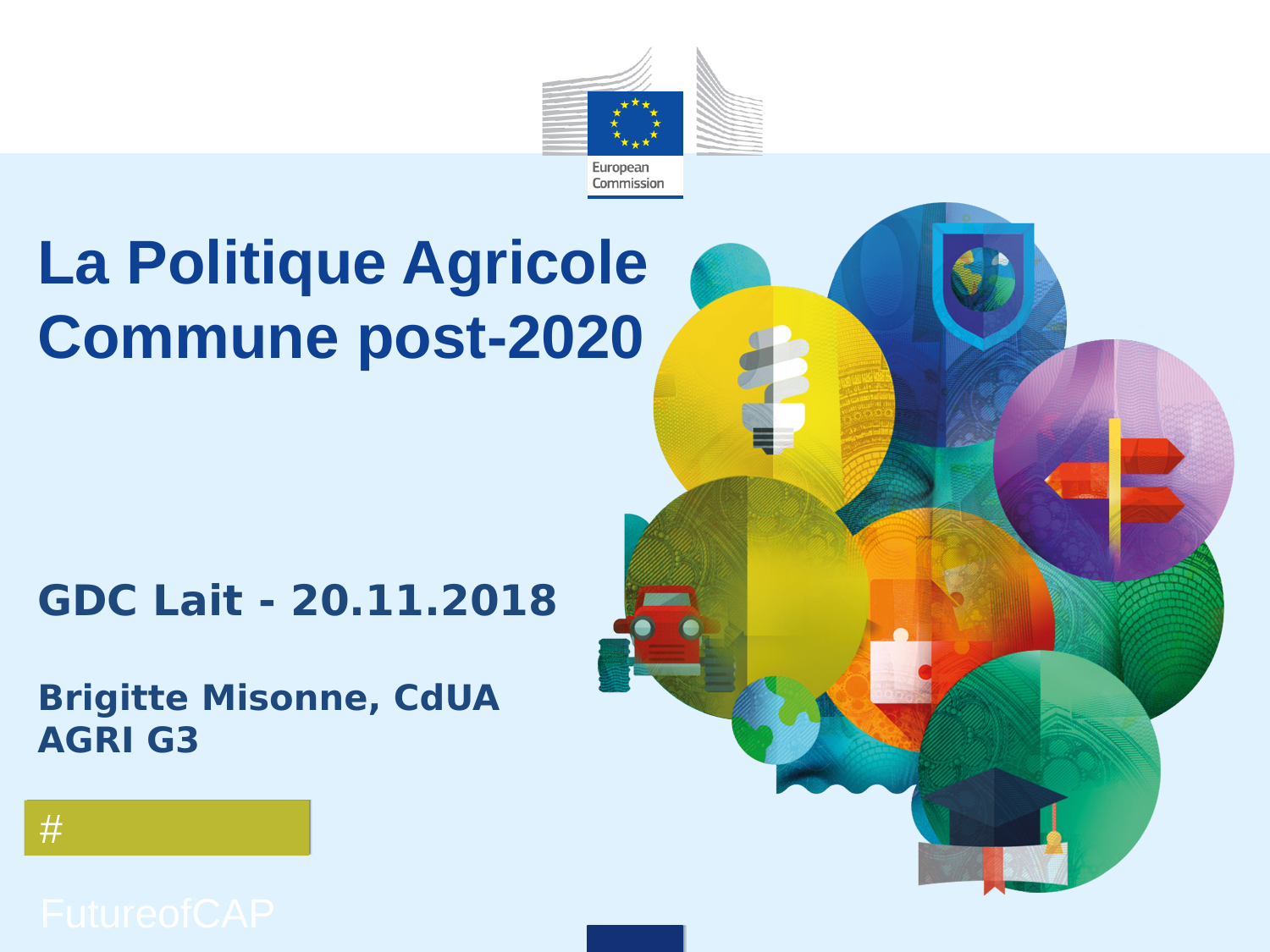

La Politique Agricole
Commune post-2020

GDC Lait - 20.11.2018
Brigitte Misonne, CdUA
AGRI G3
# FutureofCAP